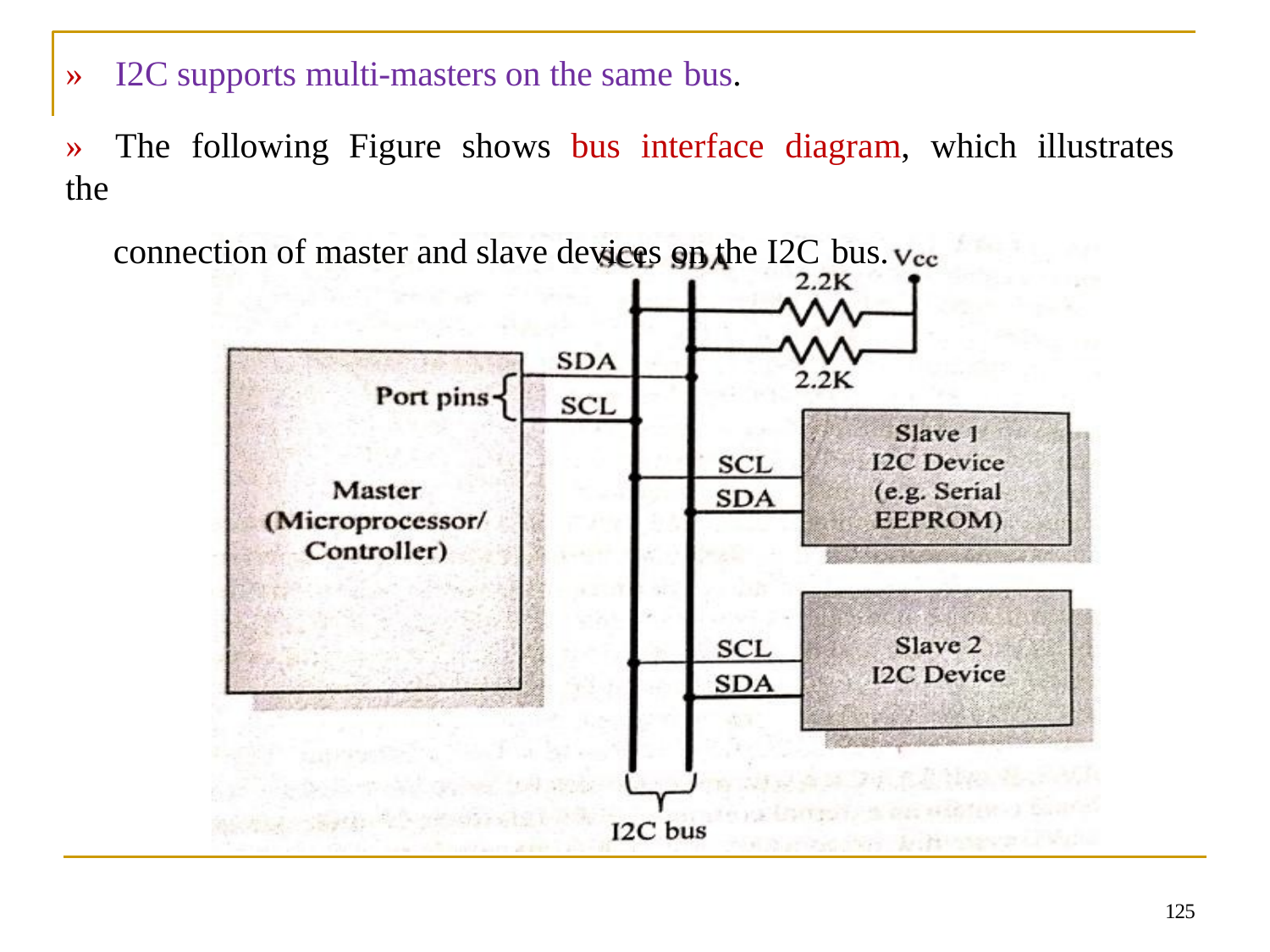

»	I2C supports multi-masters on the same bus.
»	The	following	Figure	shows	bus	interface	diagram,	which	illustrates	the
connection of master and slave devices on the I2C bus.

125